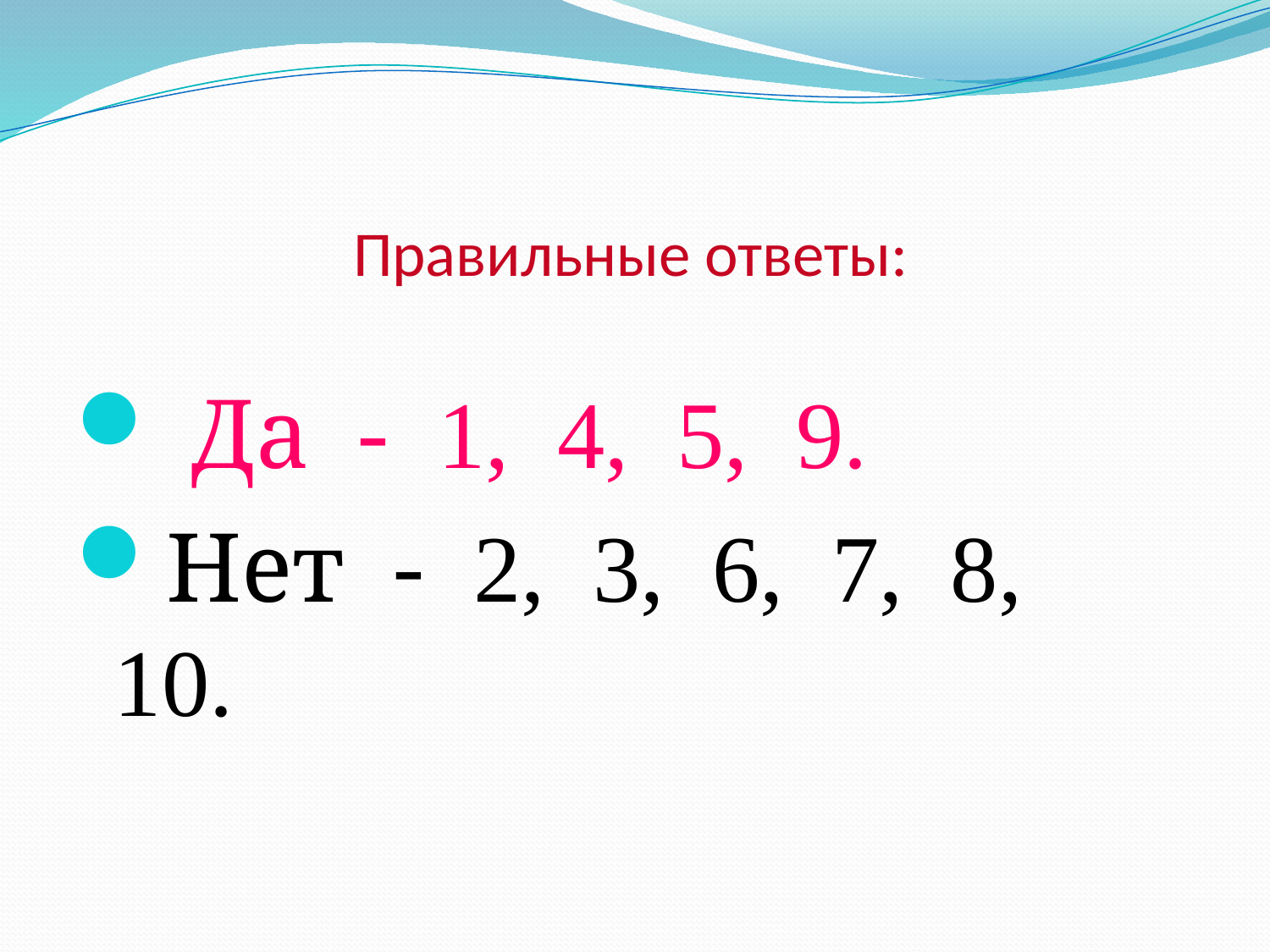

# Правильные ответы:
 Да  -  1,  4,  5,  9.
Нет  -  2,  3,  6,  7,  8,  10.